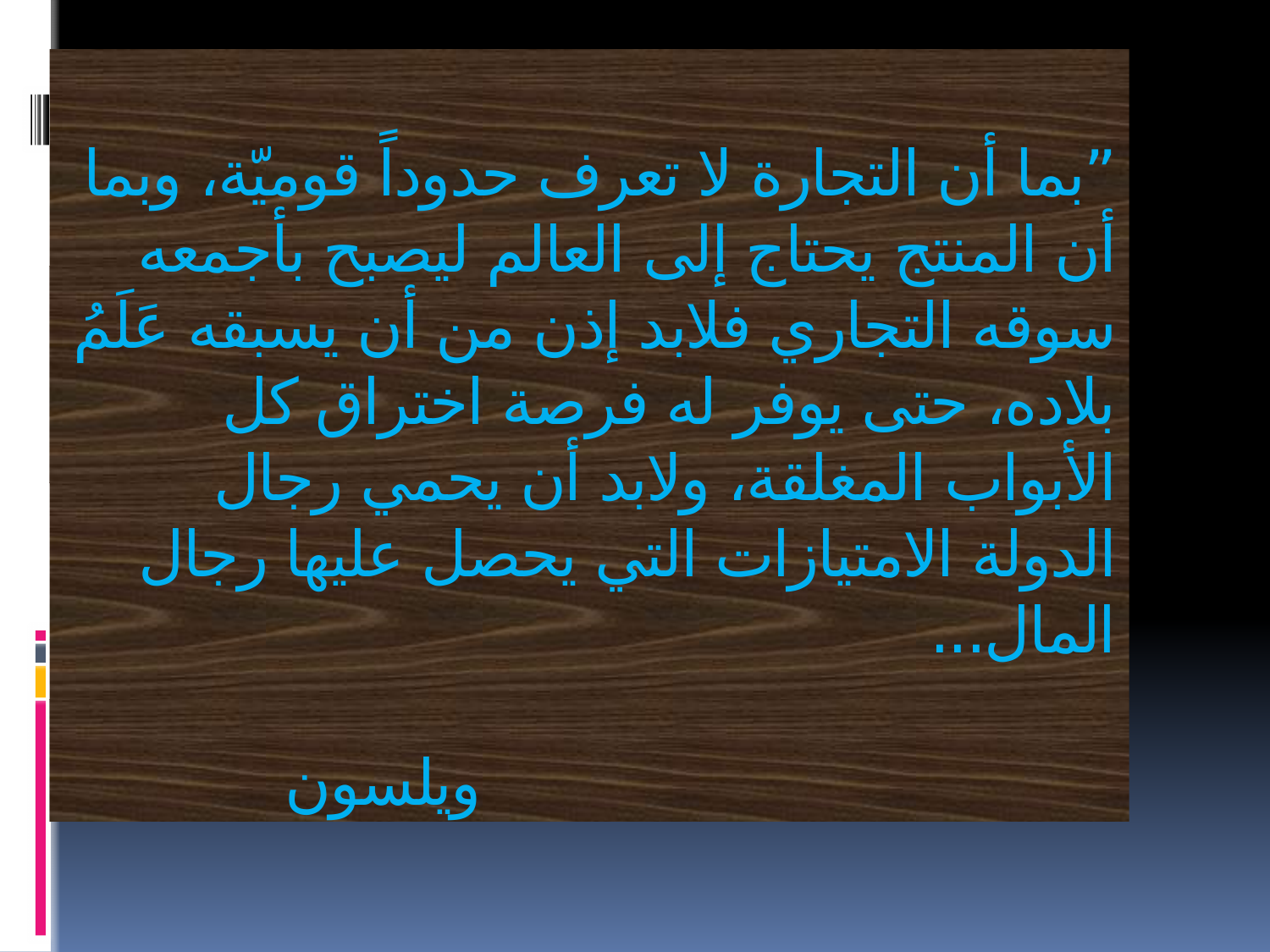

# ”بما أن التجارة لا تعرف حدوداً قوميّة، وبما أن المنتج يحتاج إلى العالم ليصبح بأجمعه سوقه التجاري فلابد إذن من أن يسبقه عَلَمُ بلاده، حتى يوفر له فرصة اختراق كل الأبواب المغلقة، ولابد أن يحمي رجال الدولة الامتيازات التي يحصل عليها رجال المال... ويلسون